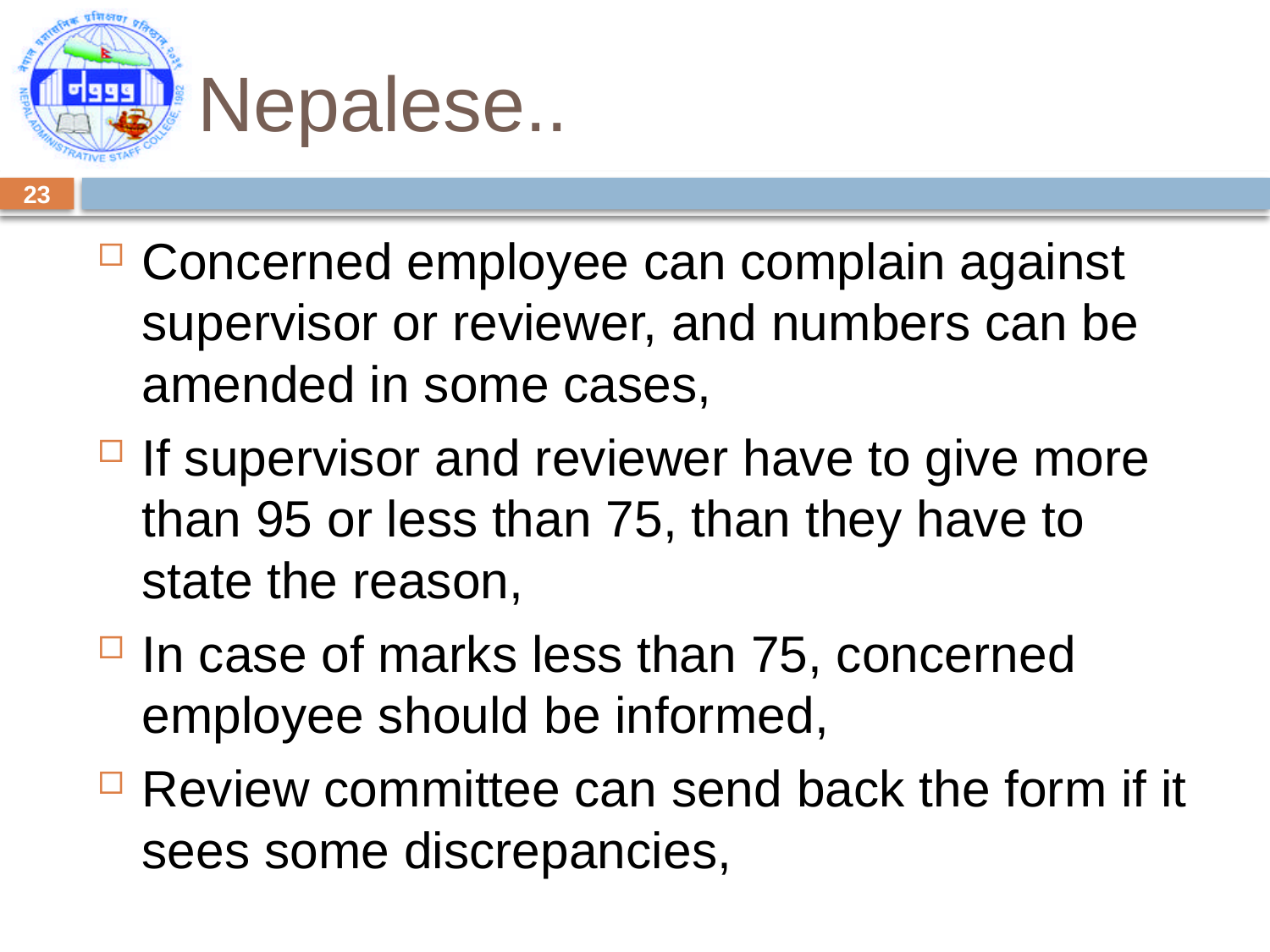

# Nepalese..
23
Concerned employee can complain against supervisor or reviewer, and numbers can be amended in some cases,
If supervisor and reviewer have to give more than 95 or less than 75, than they have to state the reason,
In case of marks less than 75, concerned employee should be informed,
Review committee can send back the form if it sees some discrepancies,